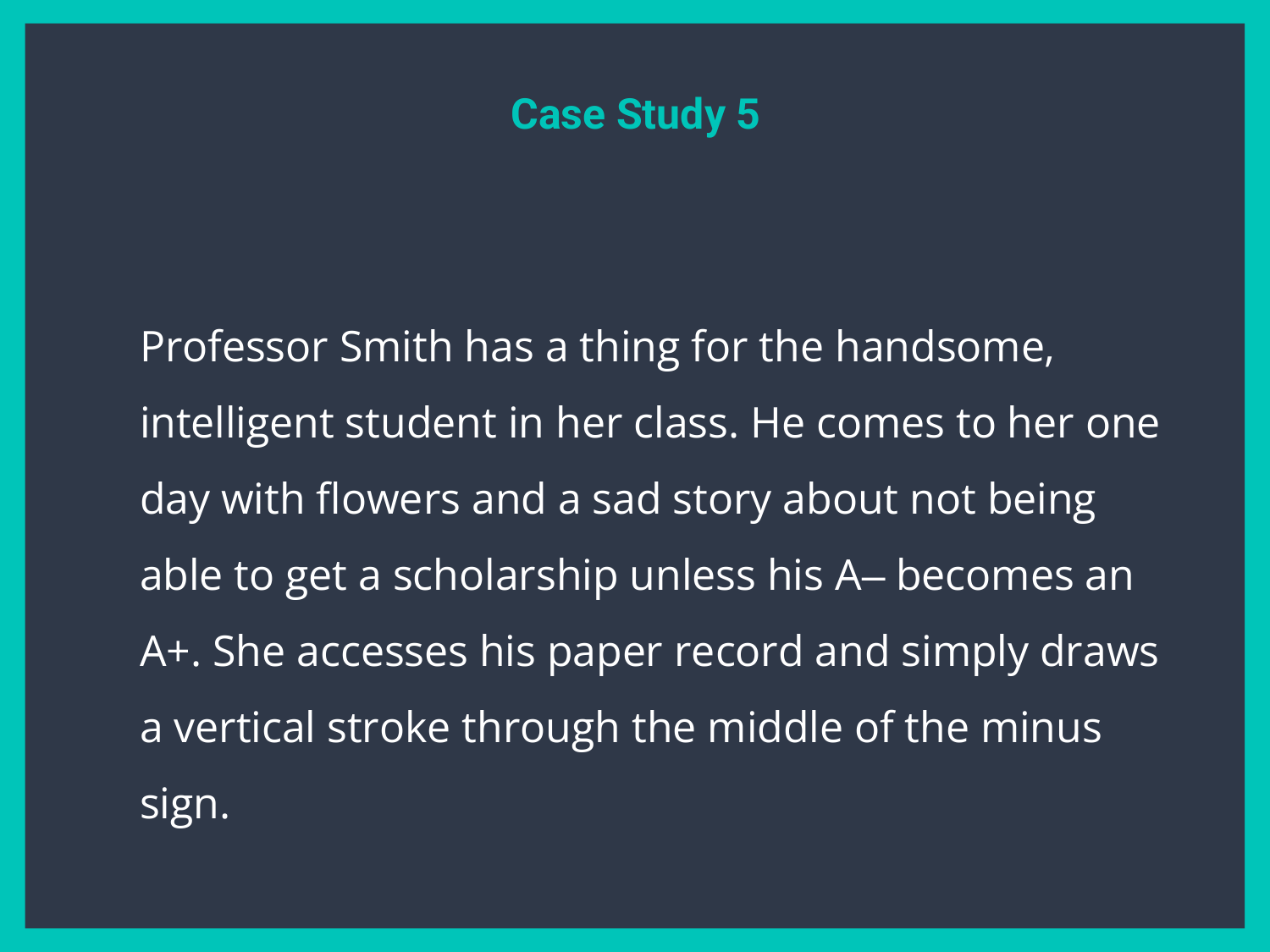

Case Study 5
Professor Smith has a thing for the handsome, intelligent student in her class. He comes to her one day with flowers and a sad story about not being able to get a scholarship unless his A‒ becomes an A+. She accesses his paper record and simply draws a vertical stroke through the middle of the minus sign.